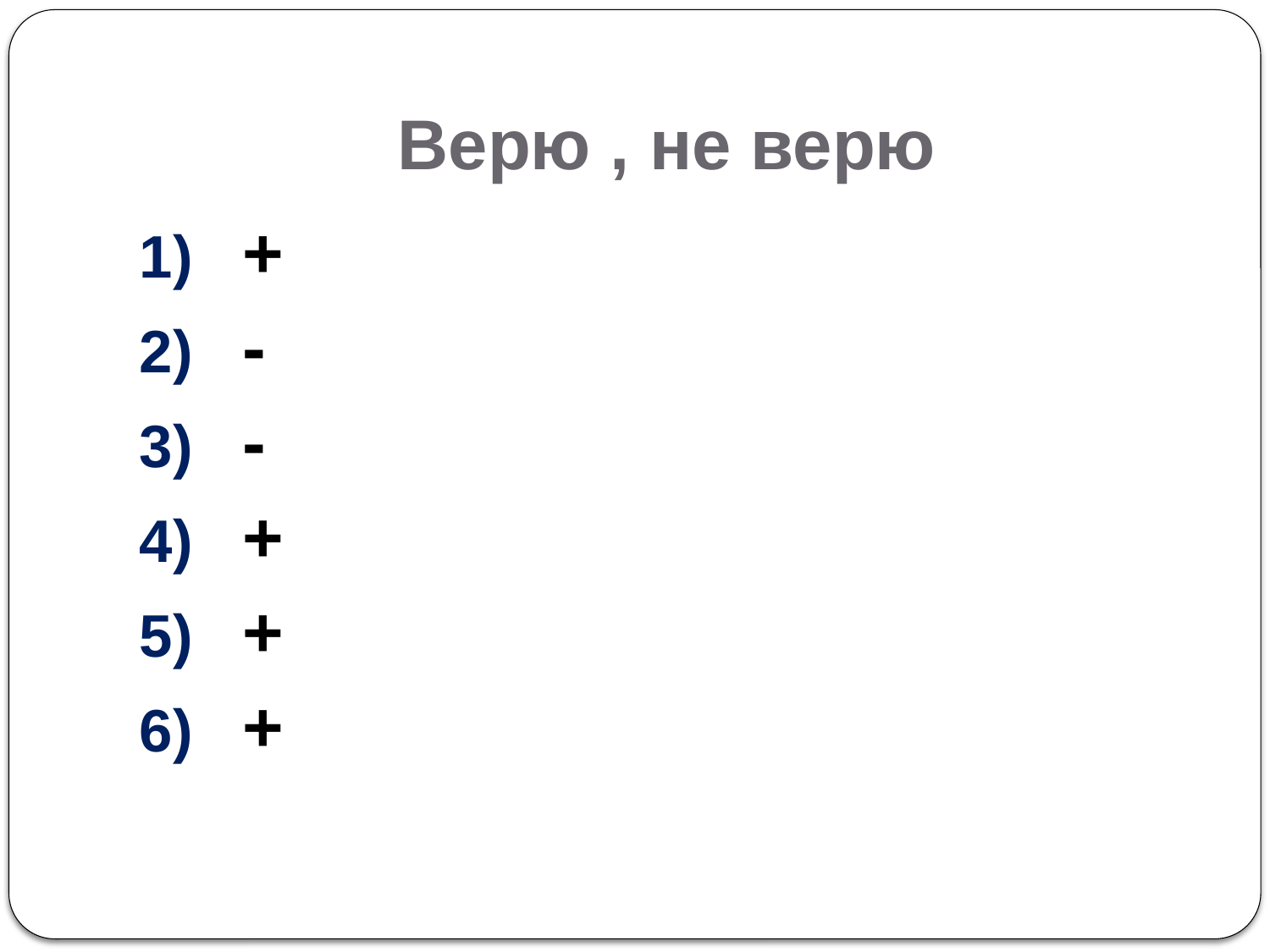

# Верю , не верю
+
-
-
+
+
+